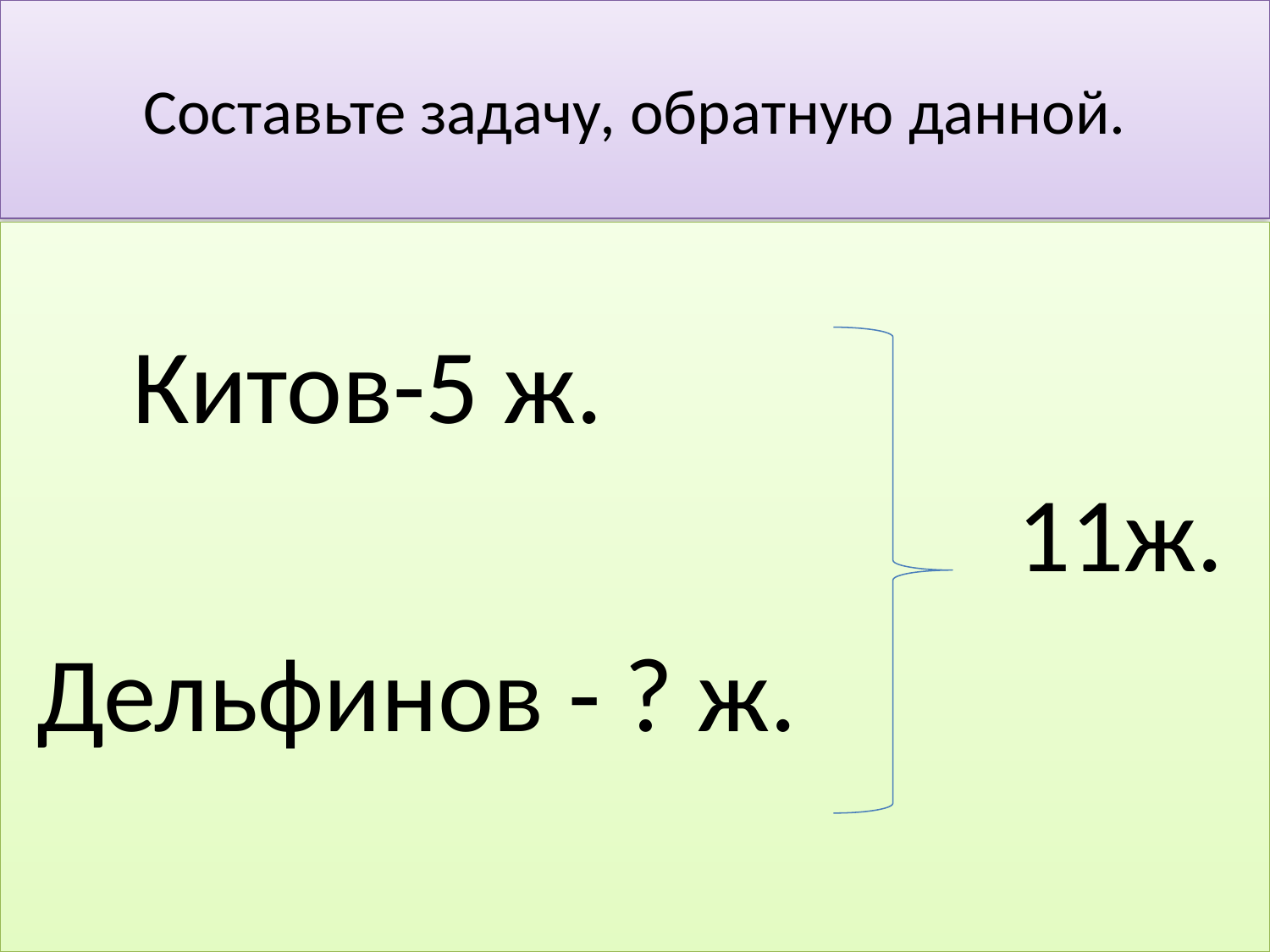

# Составьте задачу, обратную данной.

     Китов-5 ж.
                                          11ж.
 Дельфинов - ? ж.